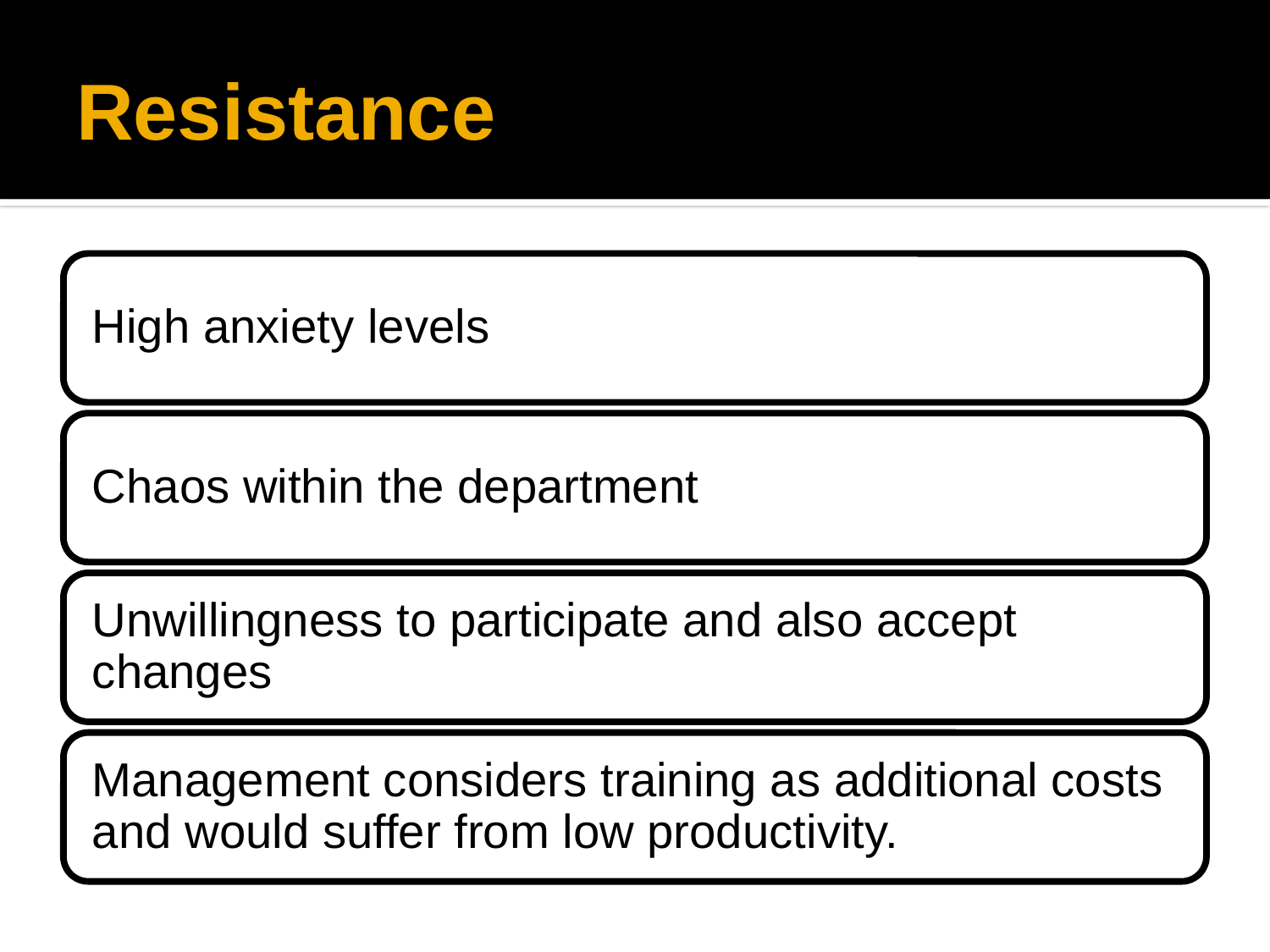

# Resistance
High anxiety levels
Chaos within the department
Unwillingness to participate and also accept changes
Management considers training as additional costs and would suffer from low productivity.